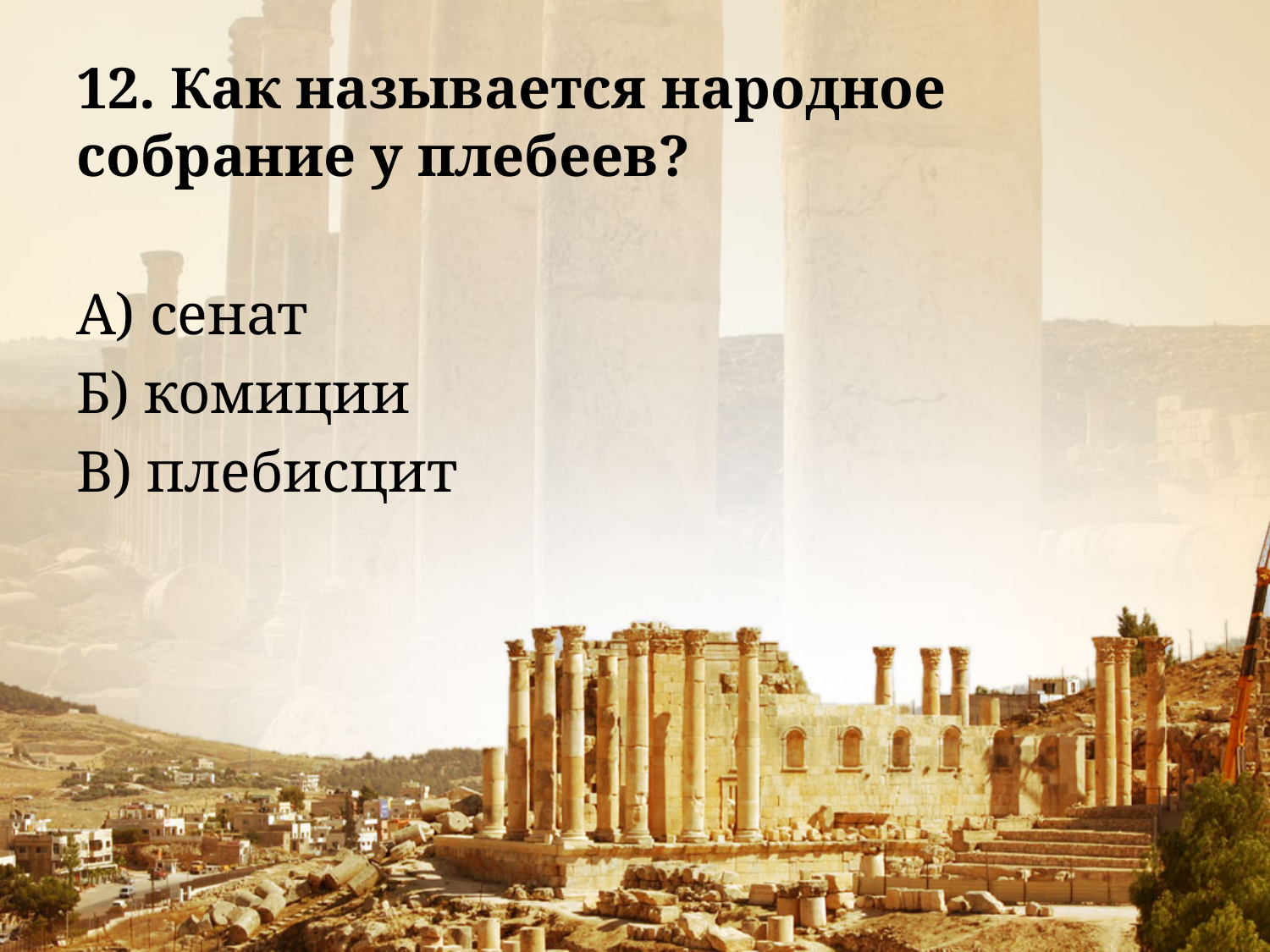

#
12. Как называется народное собрание у плебеев?

А) сенат
Б) комиции
В) плебисцит